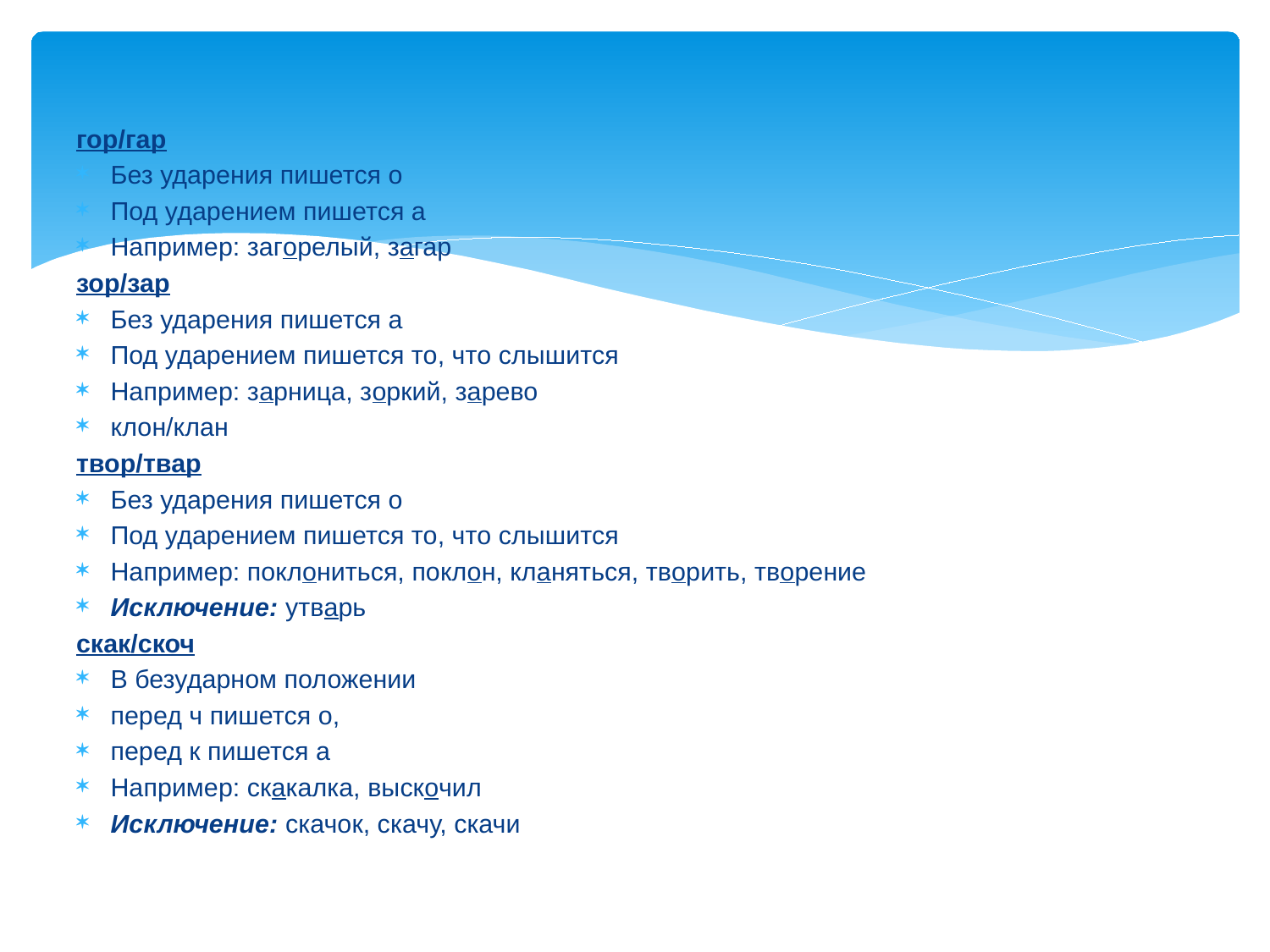

гор/гар
Без ударения пишется о
Под ударением пишется а
Например: загорелый, загар
зор/зар
Без ударения пишется а
Под ударением пишется то, что слышится
Например: зарница, зоркий, зарево
клон/клан
твор/твар
Без ударения пишется о
Под ударением пишется то, что слышится
Например: поклониться, поклон, кланяться, творить, творение
Исключение: утварь
скак/скоч
В безударном положении
перед ч пишется о,
перед к пишется а
Например: скакалка, выскочил
Исключение: скачок, скачу, скачи